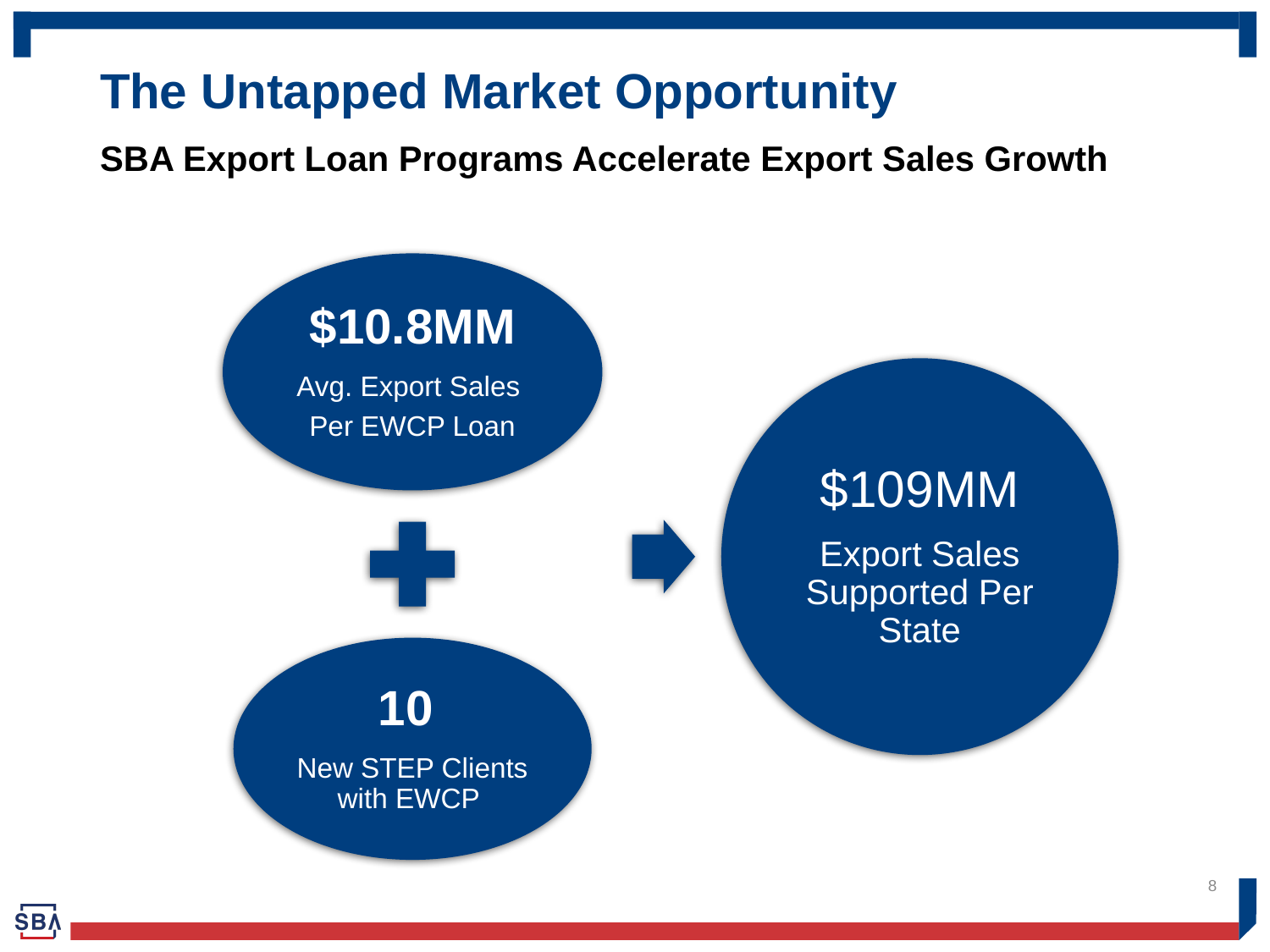

# The Untapped Market Opportunity
SBA Export Loan Programs Accelerate Export Sales Growth
$10.8MM
Avg. Export Sales
Per EWCP Loan

10
New STEP Clients with EWCP

$109MM
Export Sales Supported Per State
8